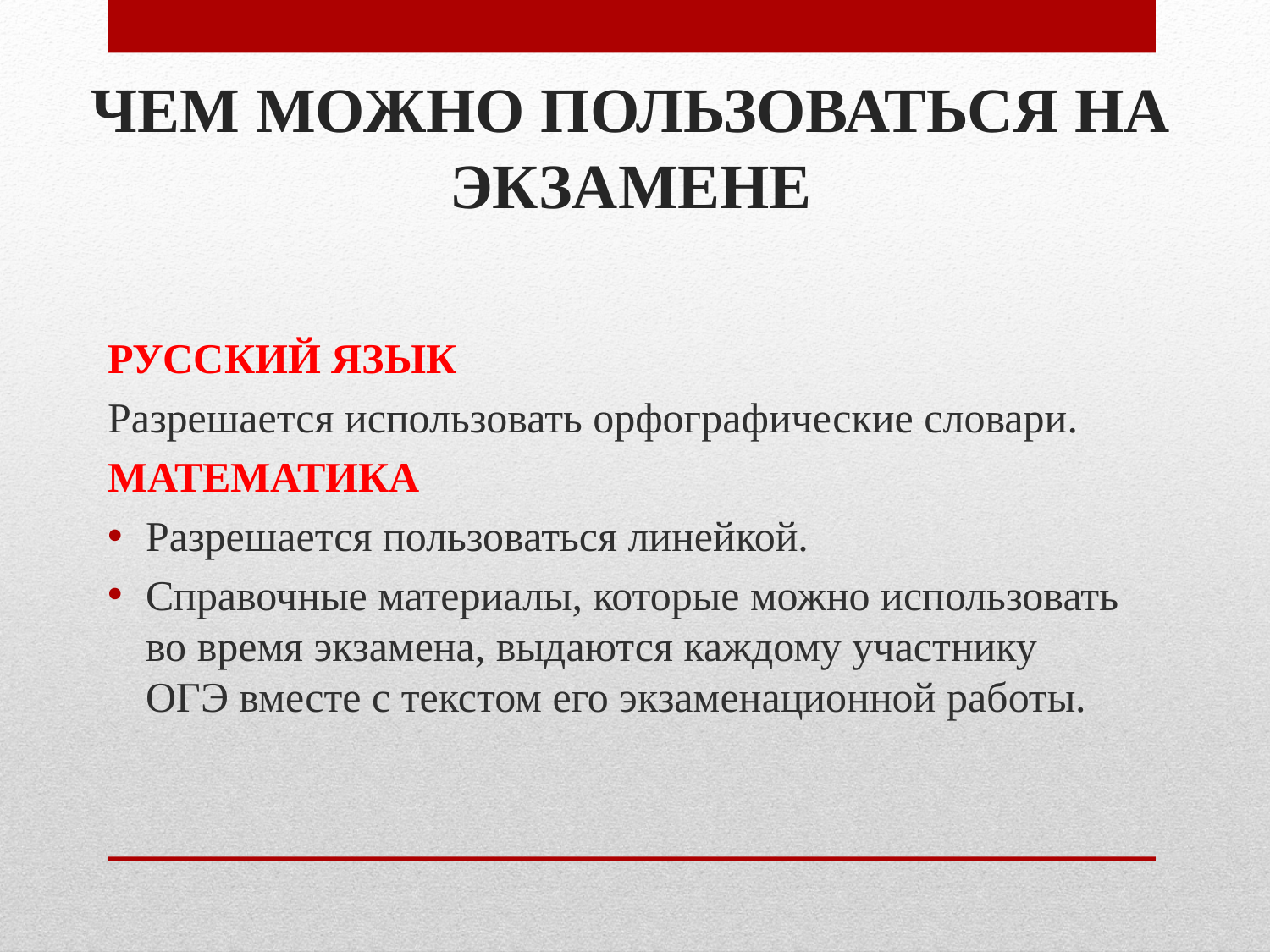

# ЧЕМ МОЖНО ПОЛЬЗОВАТЬСЯ НА ЭКЗАМЕНЕ
РУССКИЙ ЯЗЫК
Разрешается использовать орфографические словари.
МАТЕМАТИКА
Разрешается пользоваться линейкой.
Справочные материалы, которые можно использовать во время экзамена, выдаются каждому участнику ОГЭ вместе с текстом его экзаменационной работы.